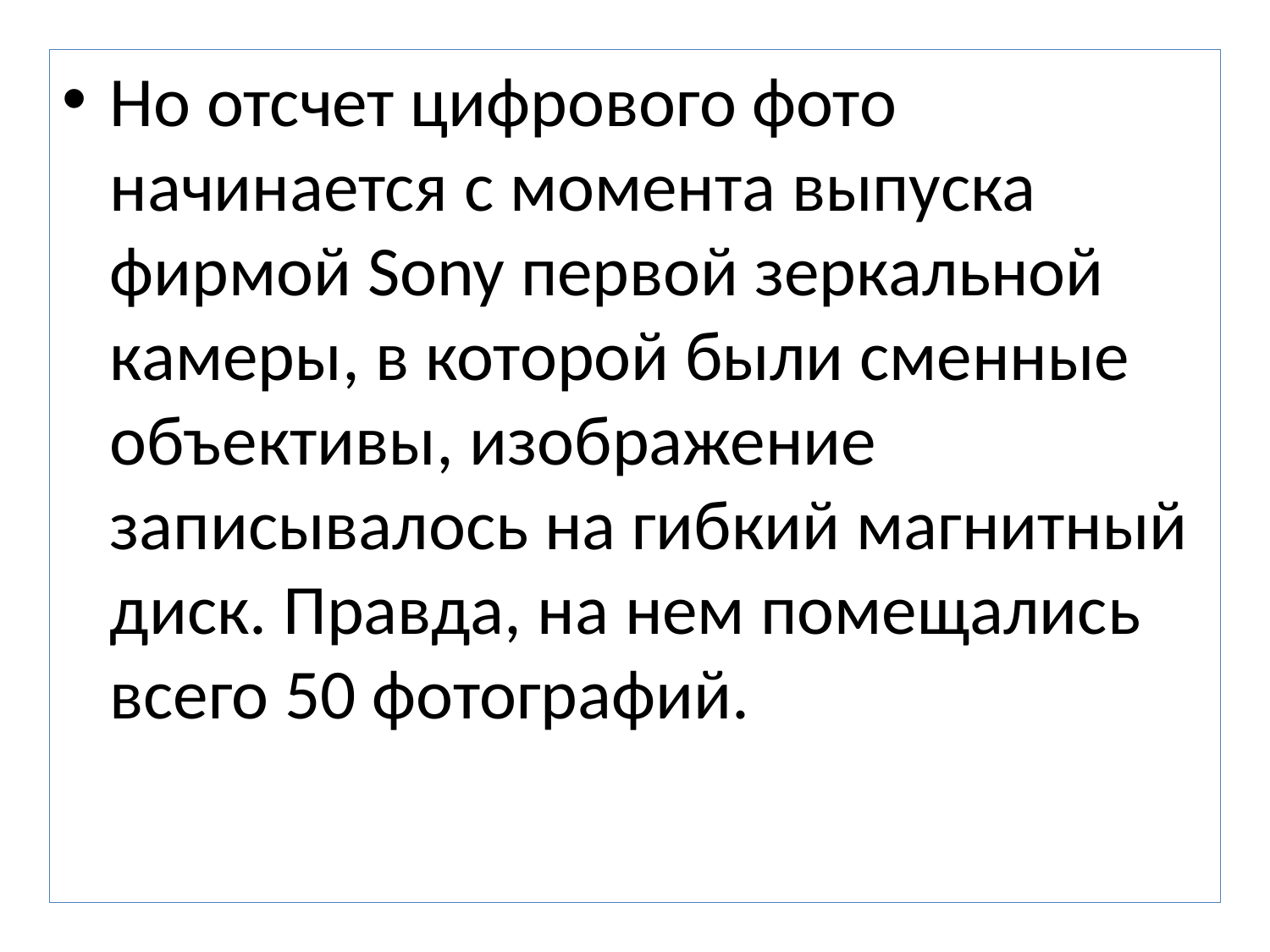

Но отсчет цифрового фото начинается с момента выпуска фирмой Sony первой зеркальной камеры, в которой были сменные объективы, изображение записывалось на гибкий магнитный диск. Правда, на нем помещались всего 50 фотографий.